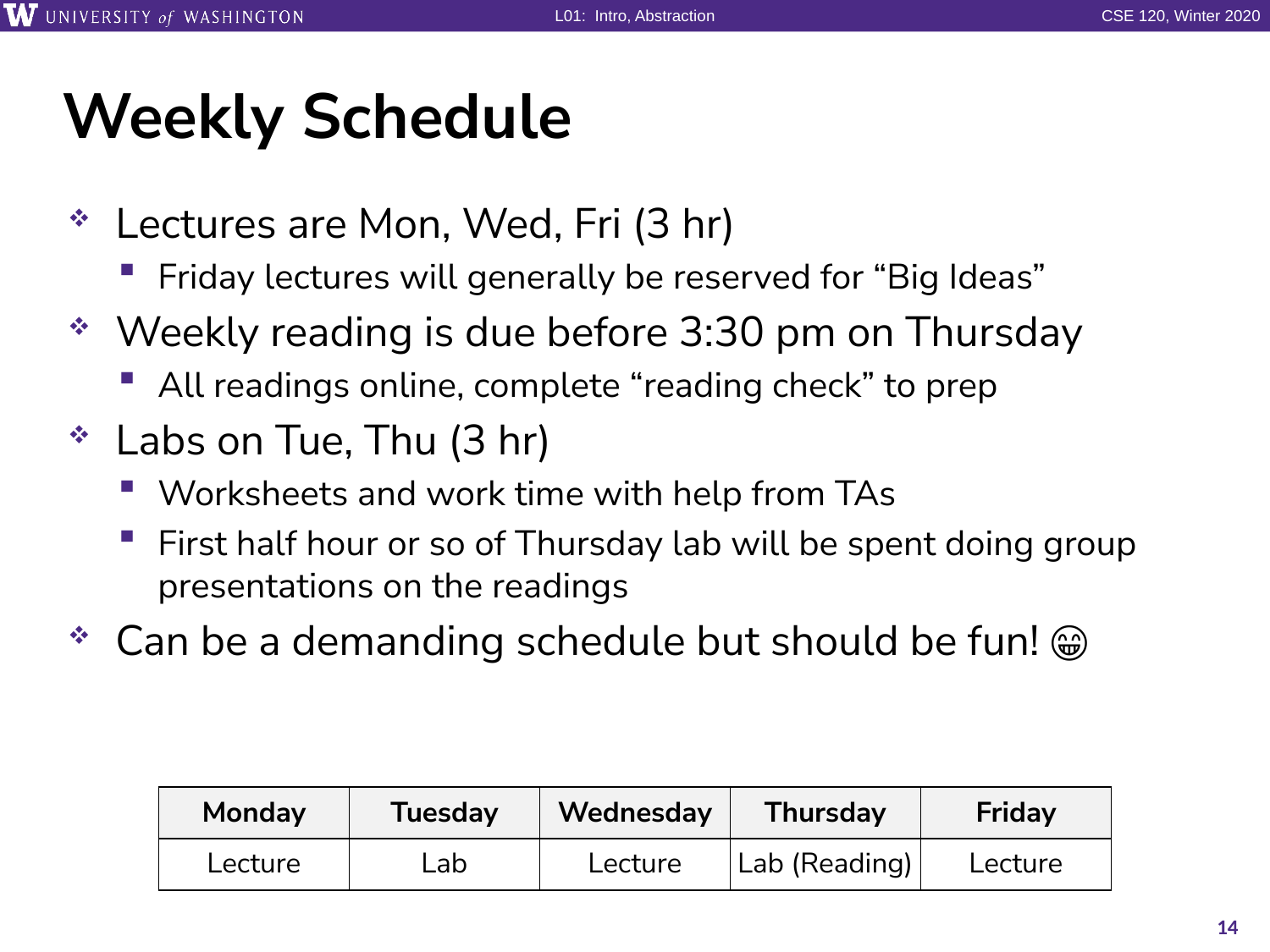

# Weekly Schedule
Lectures are Mon, Wed, Fri (3 hr)
Friday lectures will generally be reserved for “Big Ideas”
Weekly reading is due before 3:30 pm on Thursday
All readings online, complete “reading check” to prep
Labs on Tue, Thu (3 hr)
Worksheets and work time with help from TAs
First half hour or so of Thursday lab will be spent doing group presentations on the readings
Can be a demanding schedule but should be fun! 😁
| Monday | Tuesday | Wednesday | Thursday | Friday |
| --- | --- | --- | --- | --- |
| Lecture | Lab | Lecture | Lab (Reading) | Lecture |
14